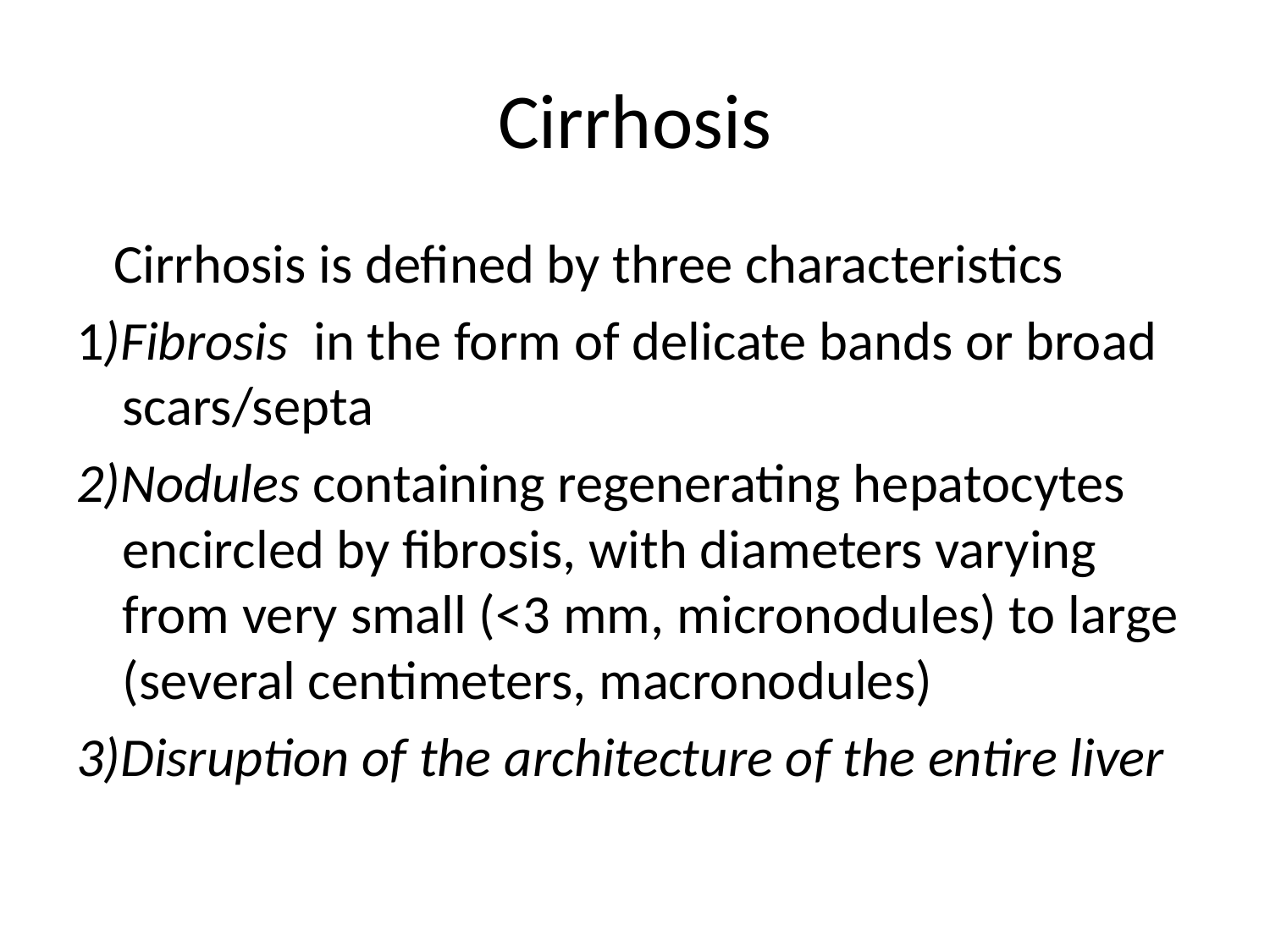

# Cirrhosis
   Cirrhosis is defined by three characteristics
1)Fibrosis  in the form of delicate bands or broad scars/septa
2)Nodules containing regenerating hepatocytes encircled by fibrosis, with diameters varying from very small (<3 mm, micronodules) to large (several centimeters, macronodules)
3)Disruption of the architecture of the entire liver